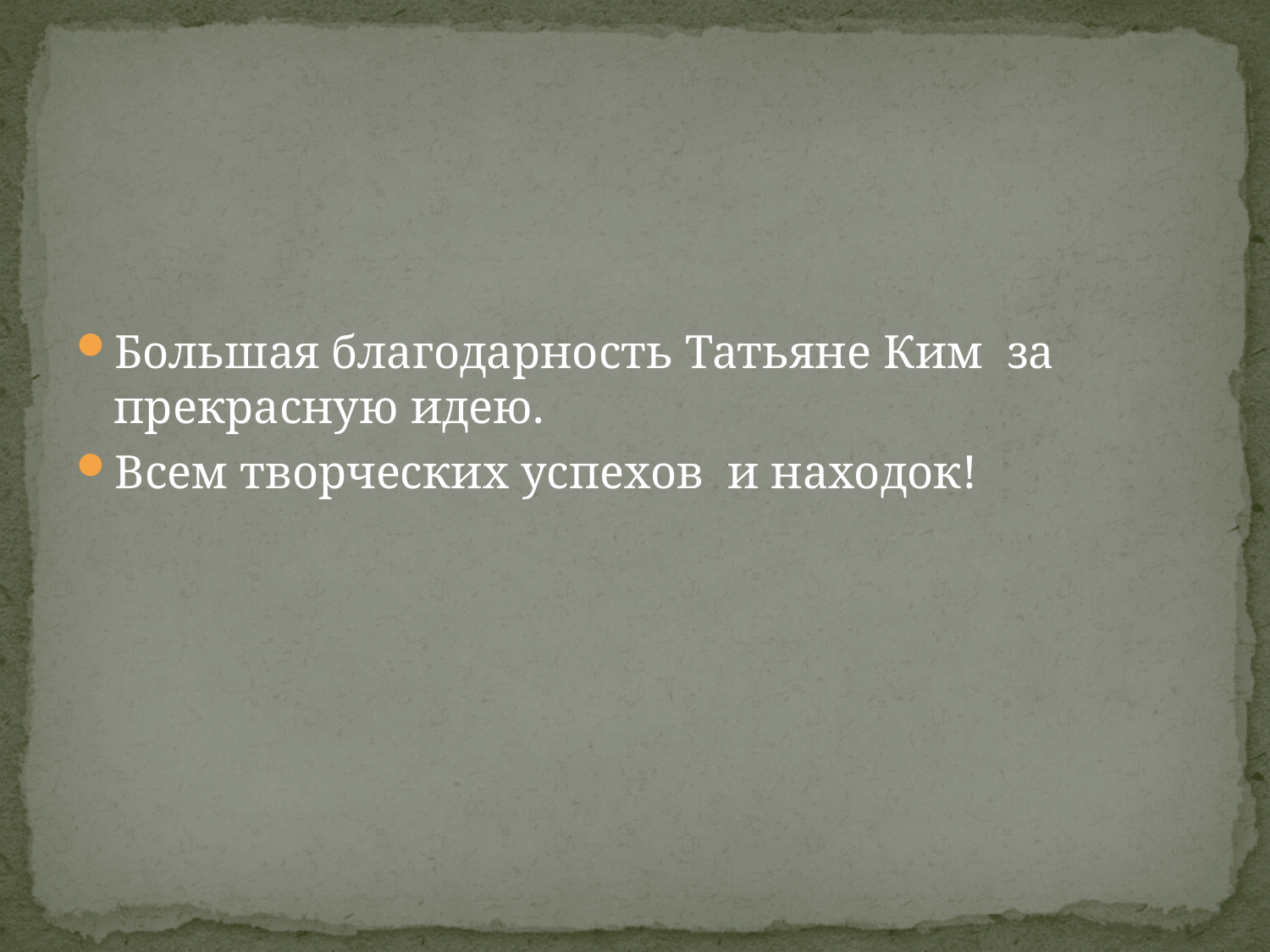

#

Большая благодарность Татьяне Ким  за прекрасную идею.
Всем творческих успехов  и находок!